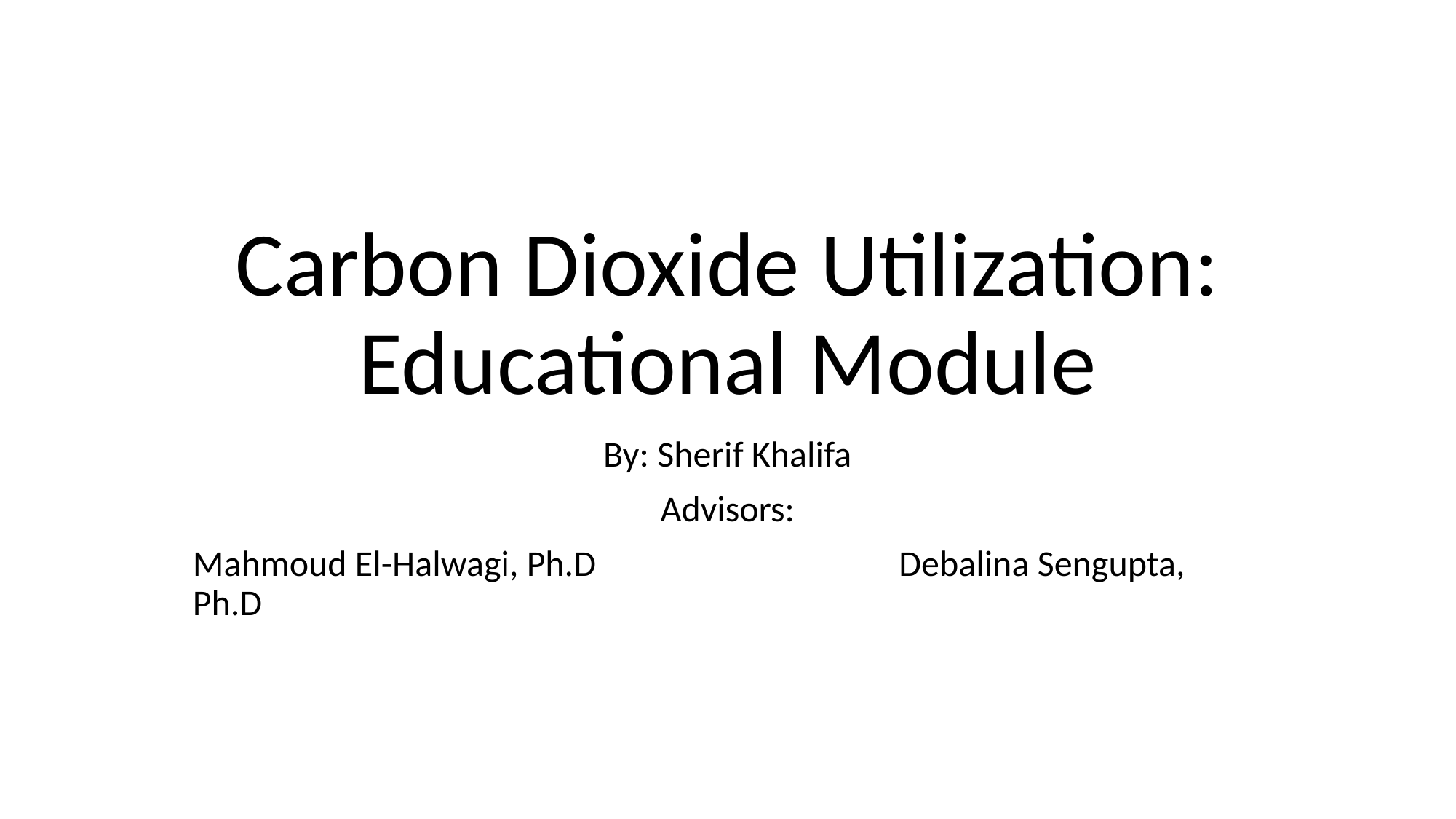

# Carbon Dioxide Utilization: Educational Module
By: Sherif Khalifa
Advisors:
Mahmoud El-Halwagi, Ph.D                                     Debalina Sengupta, Ph.D